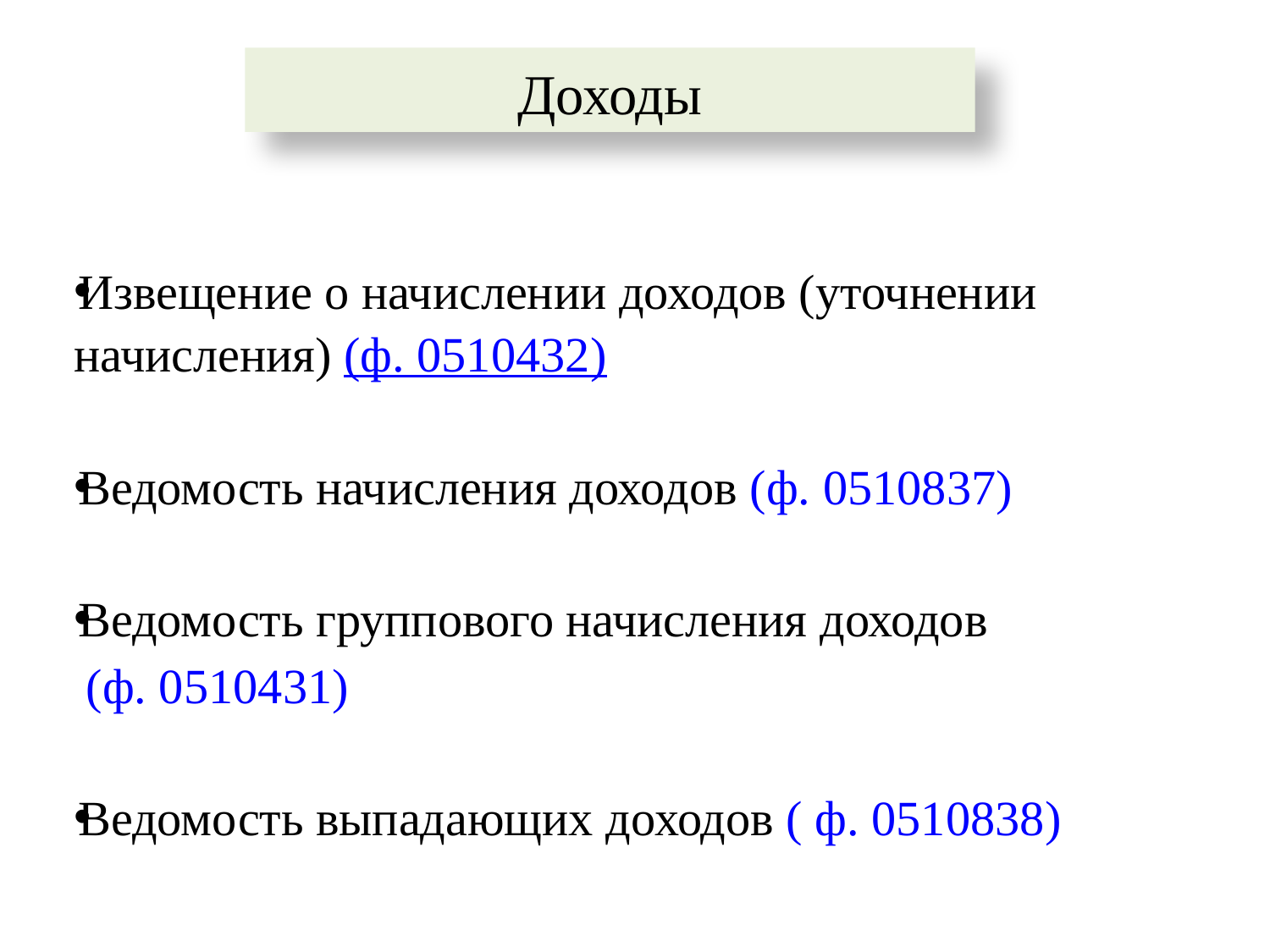

Доходы

Извещение о начислении доходов (уточнении начисления) (ф. 0510432)

Ведомость начисления доходов (ф. 0510837)

Ведомость группового начисления доходов
 (ф. 0510431)

Ведомость выпадающих доходов ( ф. 0510838)